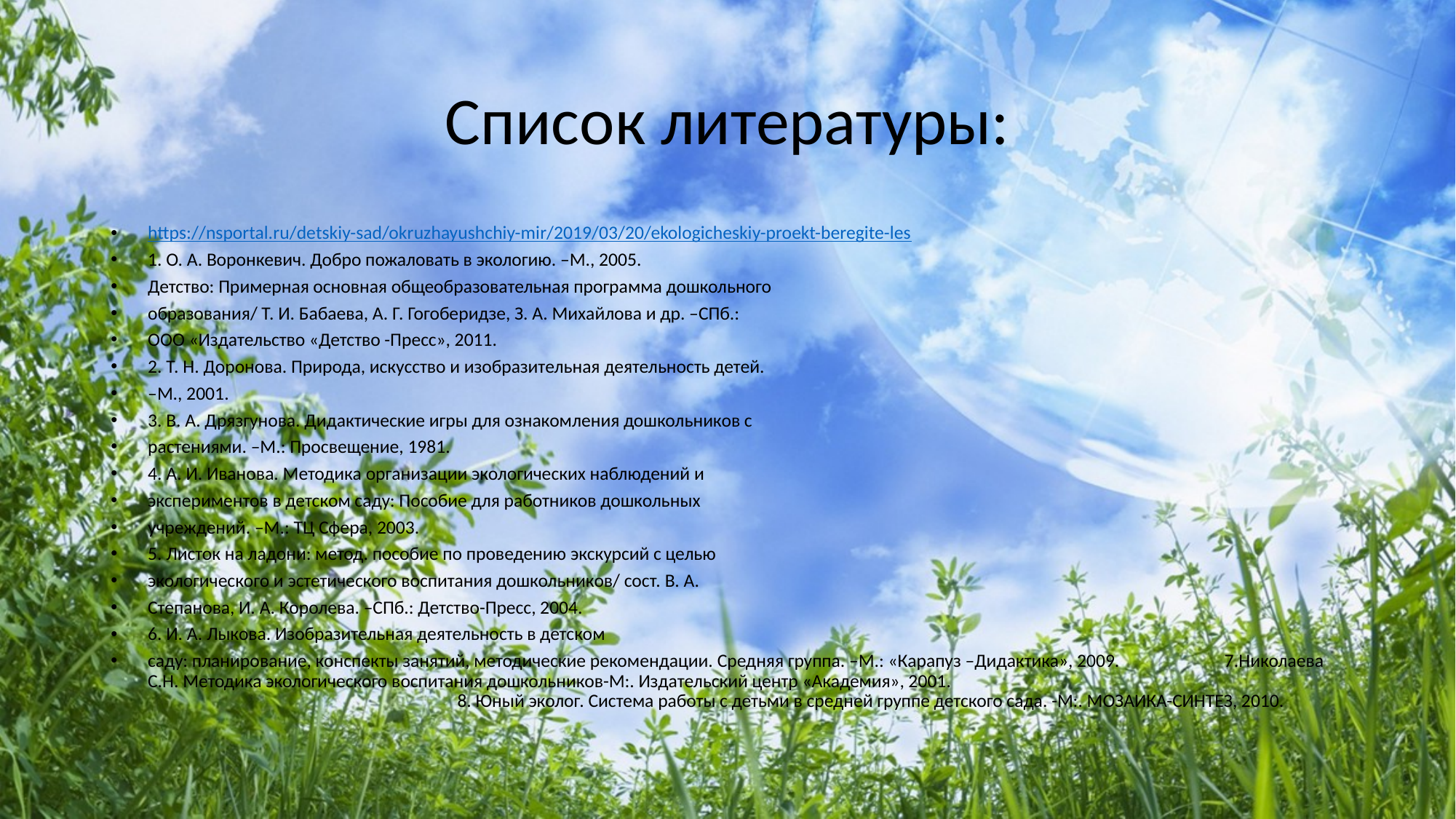

# Список литературы:
https://nsportal.ru/detskiy-sad/okruzhayushchiy-mir/2019/03/20/ekologicheskiy-proekt-beregite-les
1. О. А. Воронкевич. Добро пожаловать в экологию. –М., 2005.
Детство: Примерная основная общеобразовательная программа дошкольного
образования/ Т. И. Бабаева, А. Г. Гогоберидзе, З. А. Михайлова и др. –СПб.:
ООО «Издательство «Детство -Пресс», 2011.
2. Т. Н. Доронова. Природа, искусство и изобразительная деятельность детей.
–М., 2001.
3. В. А. Дрязгунова. Дидактические игры для ознакомления дошкольников с
растениями. –М.: Просвещение, 1981.
4. А. И. Иванова. Методика организации экологических наблюдений и
экспериментов в детском саду: Пособие для работников дошкольных
учреждений. –М.: ТЦ Сфера, 2003.
5. Листок на ладони: метод. пособие по проведению экскурсий с целью
экологического и эстетического воспитания дошкольников/ сост. В. А.
Степанова, И. А. Королева. –СПб.: Детство-Пресс, 2004.
6. И. А. Лыкова. Изобразительная деятельность в детском
саду: планирование, конспекты занятий, методические рекомендации. Средняя группа. –М.: «Карапуз –Дидактика», 2009.                         7.Николаева С.Н. Методика экологического воспитания дошкольников-М:. Издательский центр «Академия», 2001.                                                                                                                                                                       8. Юный эколог. Система работы с детьми в средней группе детского сада. -М:. МОЗАИКА-СИНТЕЗ, 2010.